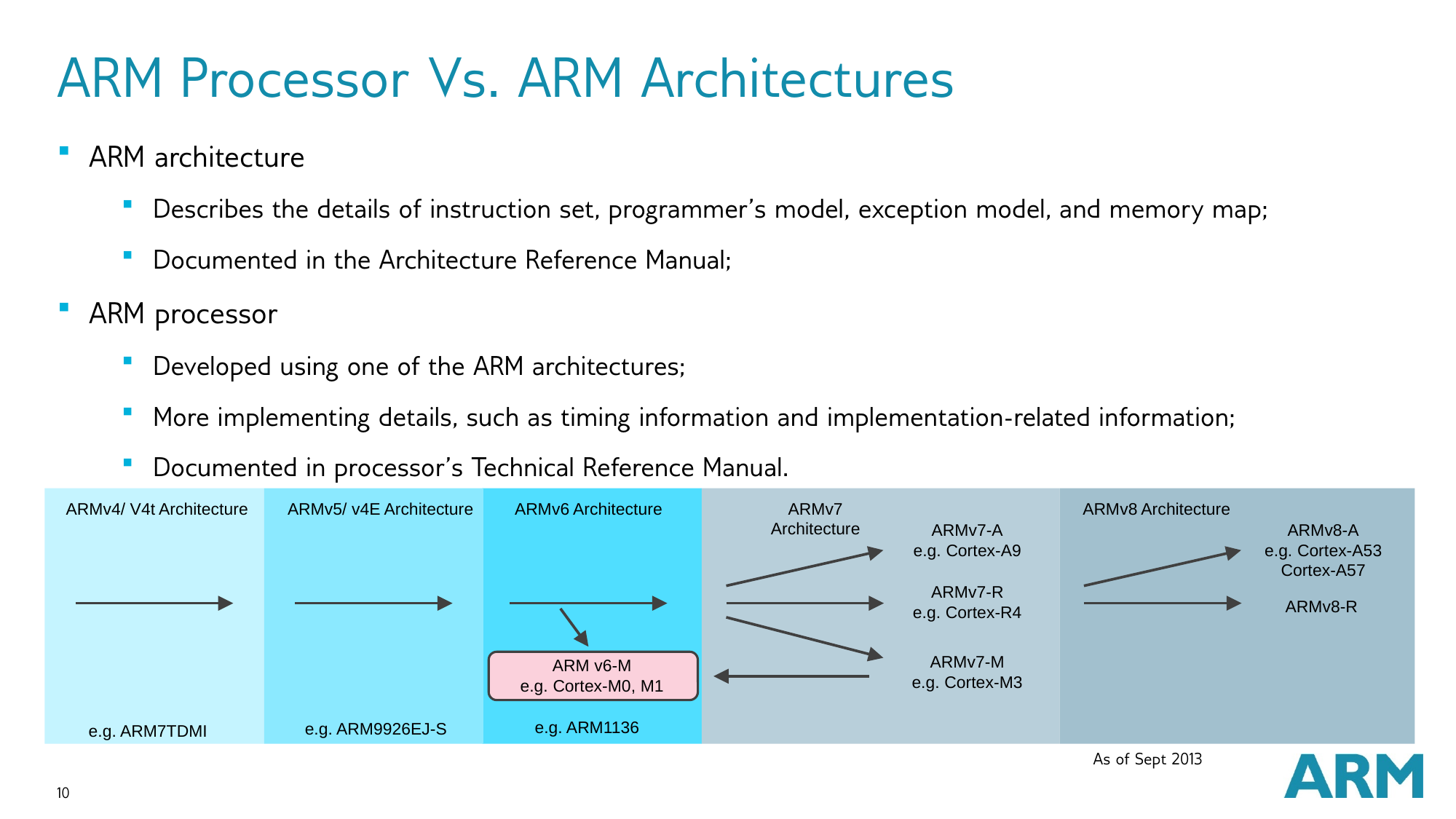

# ARM Processor Vs. ARM Architectures
ARM architecture
Describes the details of instruction set, programmer’s model, exception model, and memory map;
Documented in the Architecture Reference Manual;
ARM processor
Developed using one of the ARM architectures;
More implementing details, such as timing information and implementation-related information;
Documented in processor’s Technical Reference Manual.

ARMv4/ V4t Architecture
ARMv5/ v4E Architecture
ARMv6 Architecture
ARMv7
Architecture
ARMv8 Architecture
ARMv7-A
e.g. Cortex-A9
ARMv8-A
e.g. Cortex-A53
Cortex-A57
ARMv7-R
e.g. Cortex-R4
ARMv8-R
ARMv7-M
e.g. Cortex-M3
ARM v6-M
e.g. Cortex-M0, M1

e.g. ARM1136
e.g. ARM9926EJ-S
e.g. ARM7TDMI
As of Sept 2013